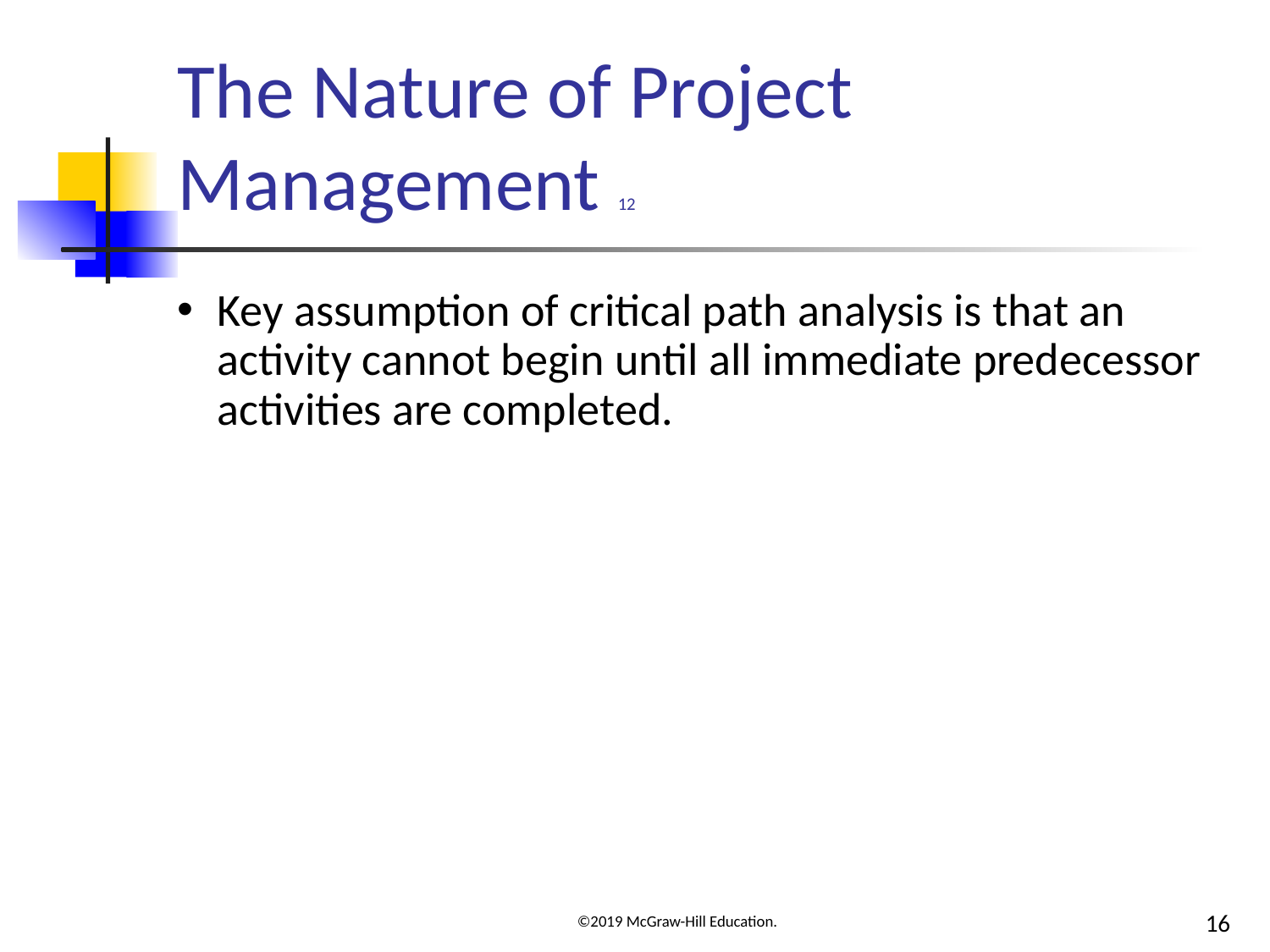

# The Nature of Project Management 12
Key assumption of critical path analysis is that an activity cannot begin until all immediate predecessor activities are completed.